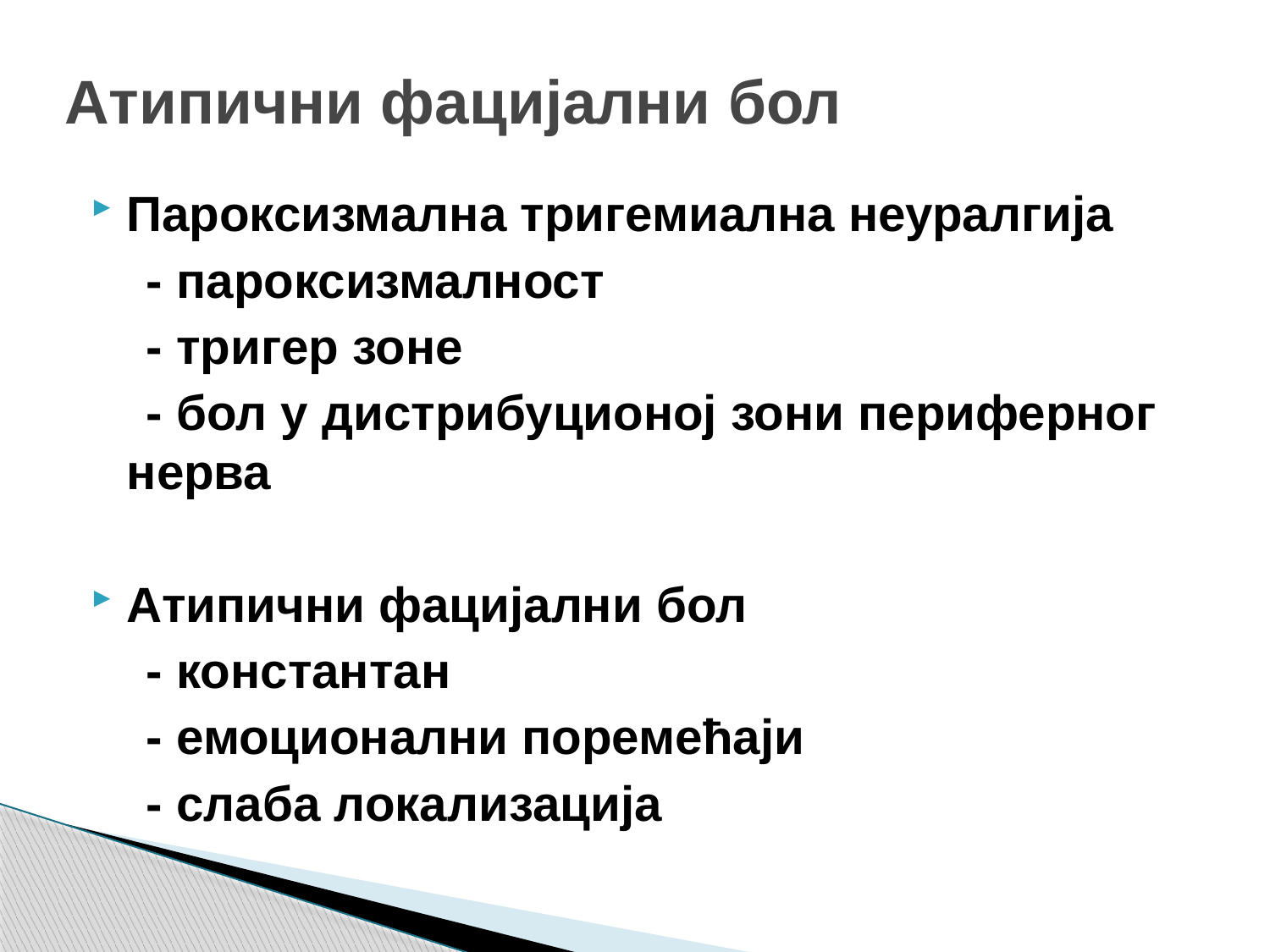

Атипични фацијални бол
Пароксизмална тригемиална неуралгија
    - пароксизмалност
    - тригер зоне
    - бол у дистрибуционој зони периферног нерва

Атипични фацијални бол
    - константан
    - емоционални поремећаји
    - слаба локализација